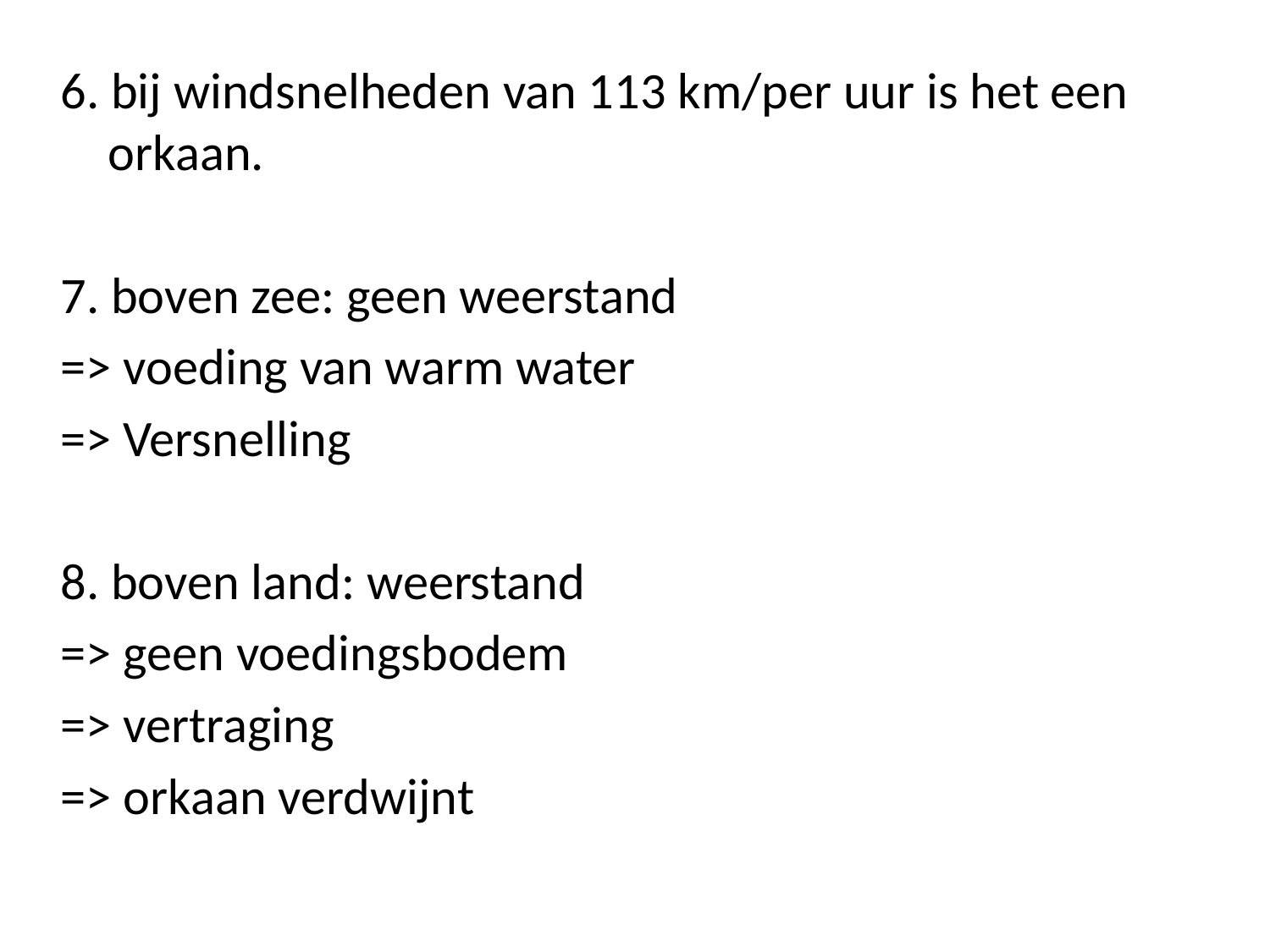

6. bij windsnelheden van 113 km/per uur is het een orkaan.

7. boven zee: geen weerstand
=> voeding van warm water
=> Versnelling

8. boven land: weerstand
=> geen voedingsbodem
=> vertraging
=> orkaan verdwijnt